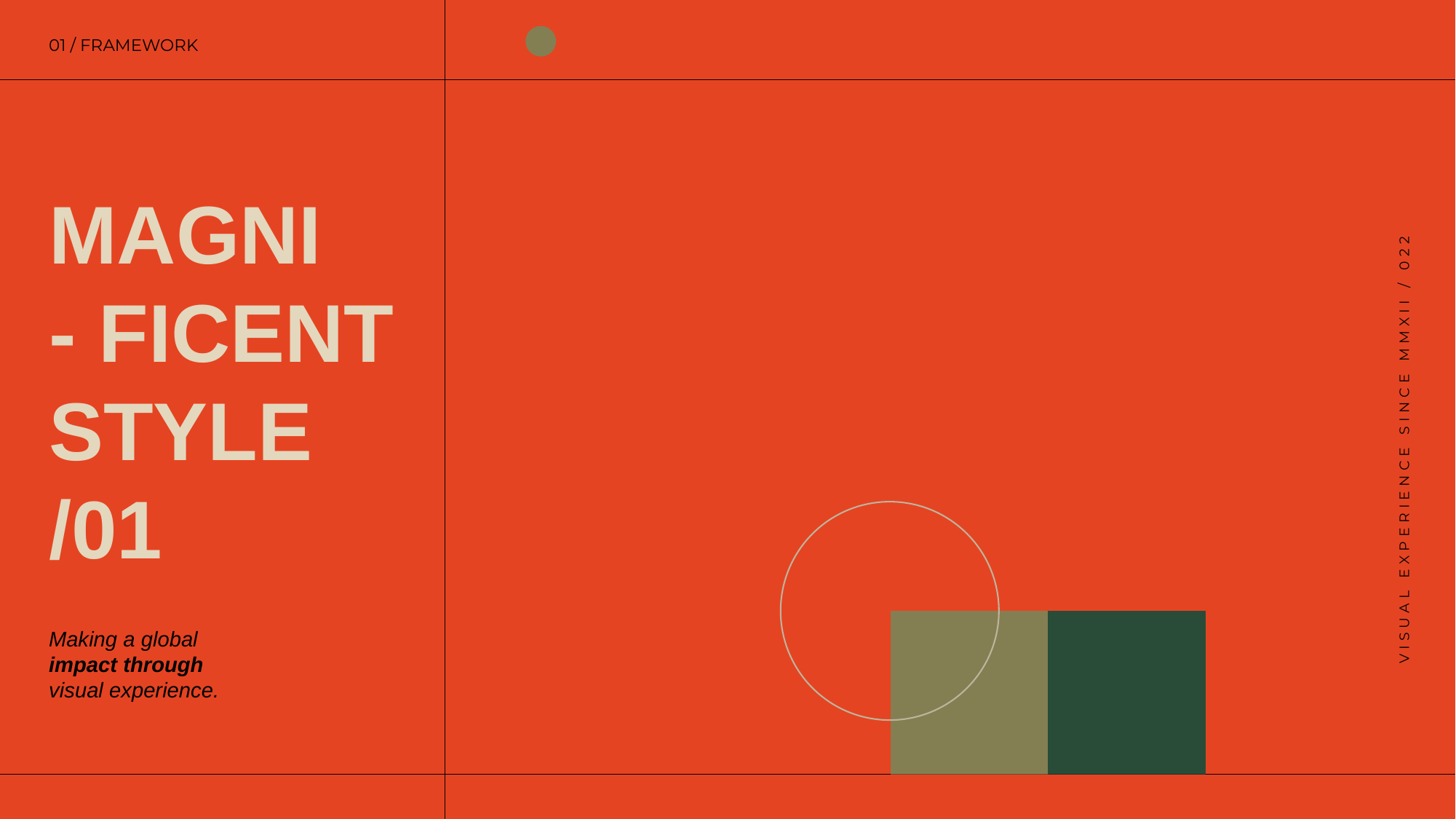

01 / FRAMEWORK

MAGNI
- FICENT STYLE
/01
VISUAL EXPERIENCE SINCE MMXII / 022

Making a global impact through visual experience.